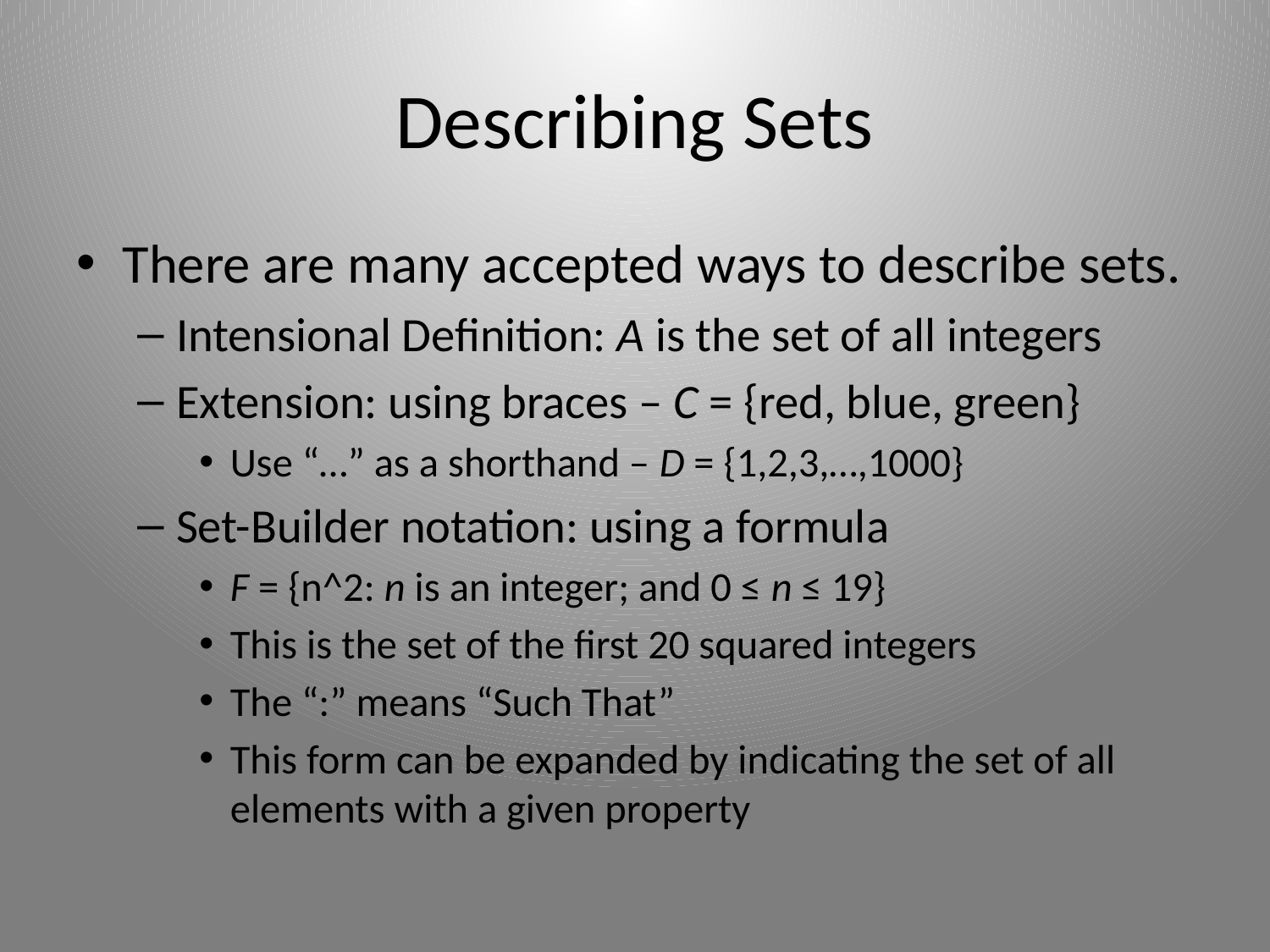

# Describing Sets
There are many accepted ways to describe sets.
Intensional Definition: A is the set of all integers
Extension: using braces – C = {red, blue, green}
Use “…” as a shorthand – D = {1,2,3,…,1000}
Set-Builder notation: using a formula
F = {n^2: n is an integer; and 0 ≤ n ≤ 19}
This is the set of the first 20 squared integers
The “:” means “Such That”
This form can be expanded by indicating the set of all elements with a given property